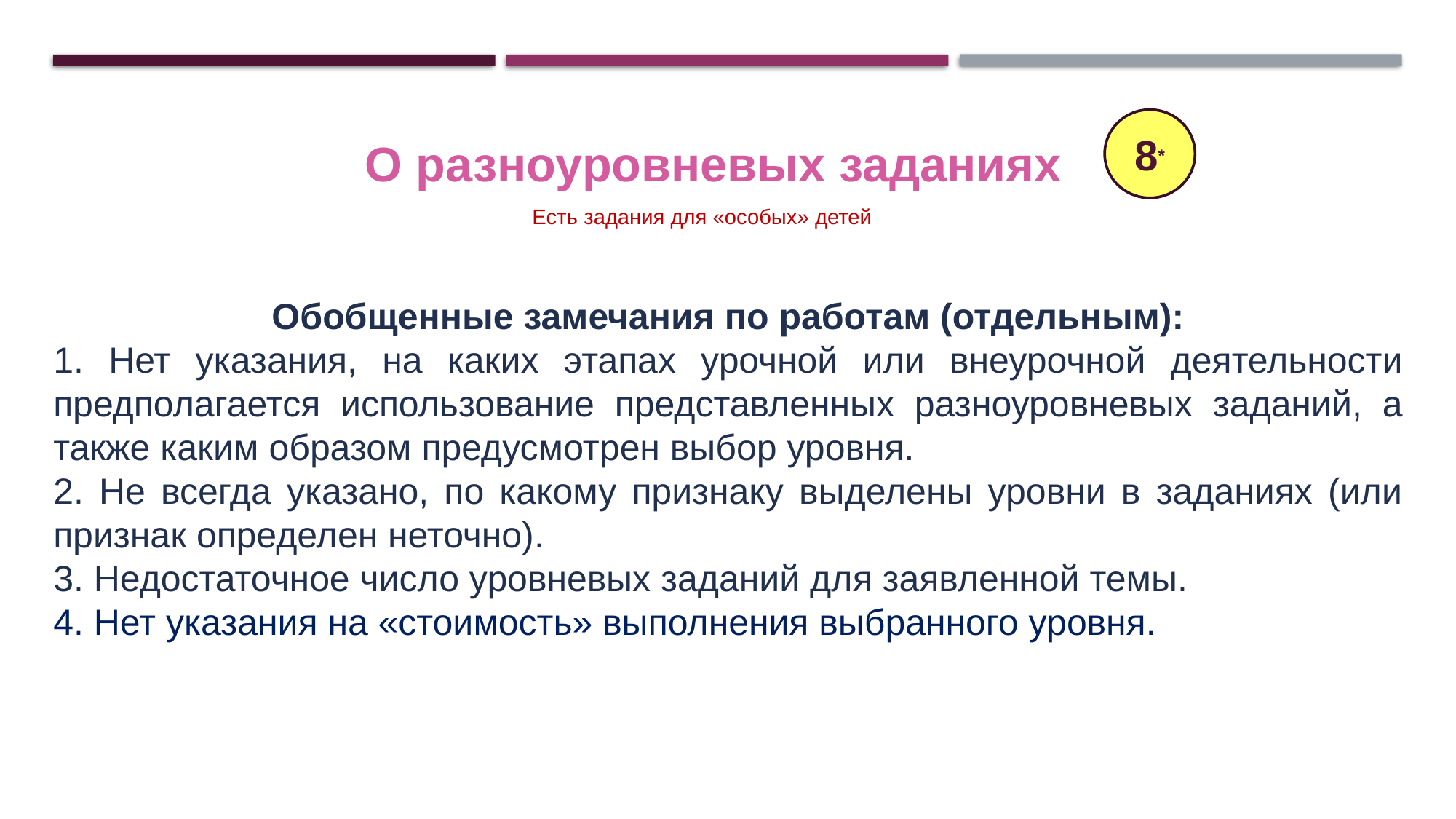

8*
О разноуровневых заданиях
Есть задания для «особых» детей
Обобщенные замечания по работам (отдельным):
1. Нет указания, на каких этапах урочной или внеурочной деятельности предполагается использование представленных разноуровневых заданий, а также каким образом предусмотрен выбор уровня.
2. Не всегда указано, по какому признаку выделены уровни в заданиях (или признак определен неточно).
3. Недостаточное число уровневых заданий для заявленной темы.
4. Нет указания на «стоимость» выполнения выбранного уровня.